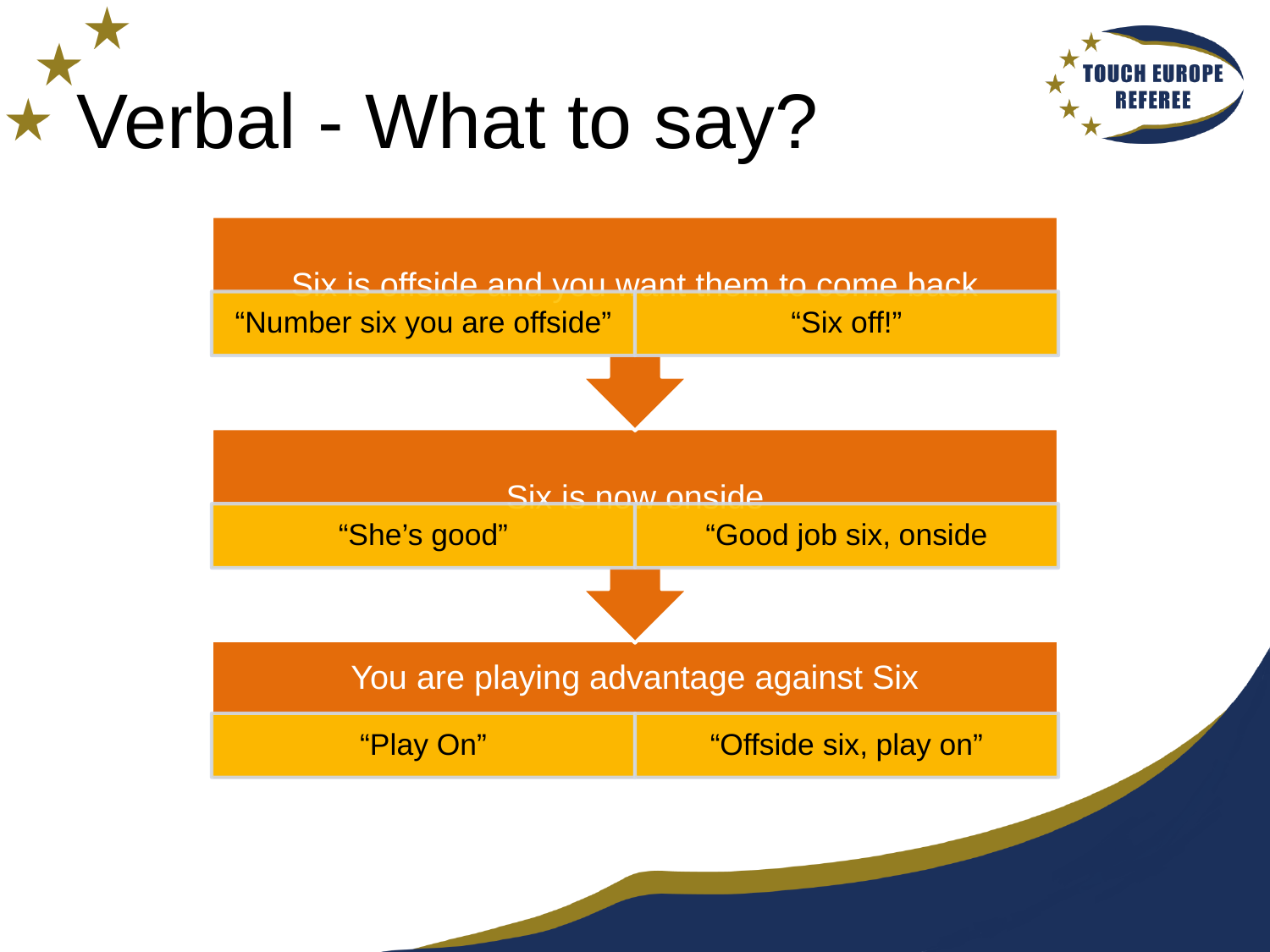

# Verbal - What to say?
You are playing advantage against Six
“Play On”
“Offside six, play on”
Six is now onside
“She’s good”
“Good job six, onside
Six is offside and you want them to come back
“Number six you are offside”
“Six off!”